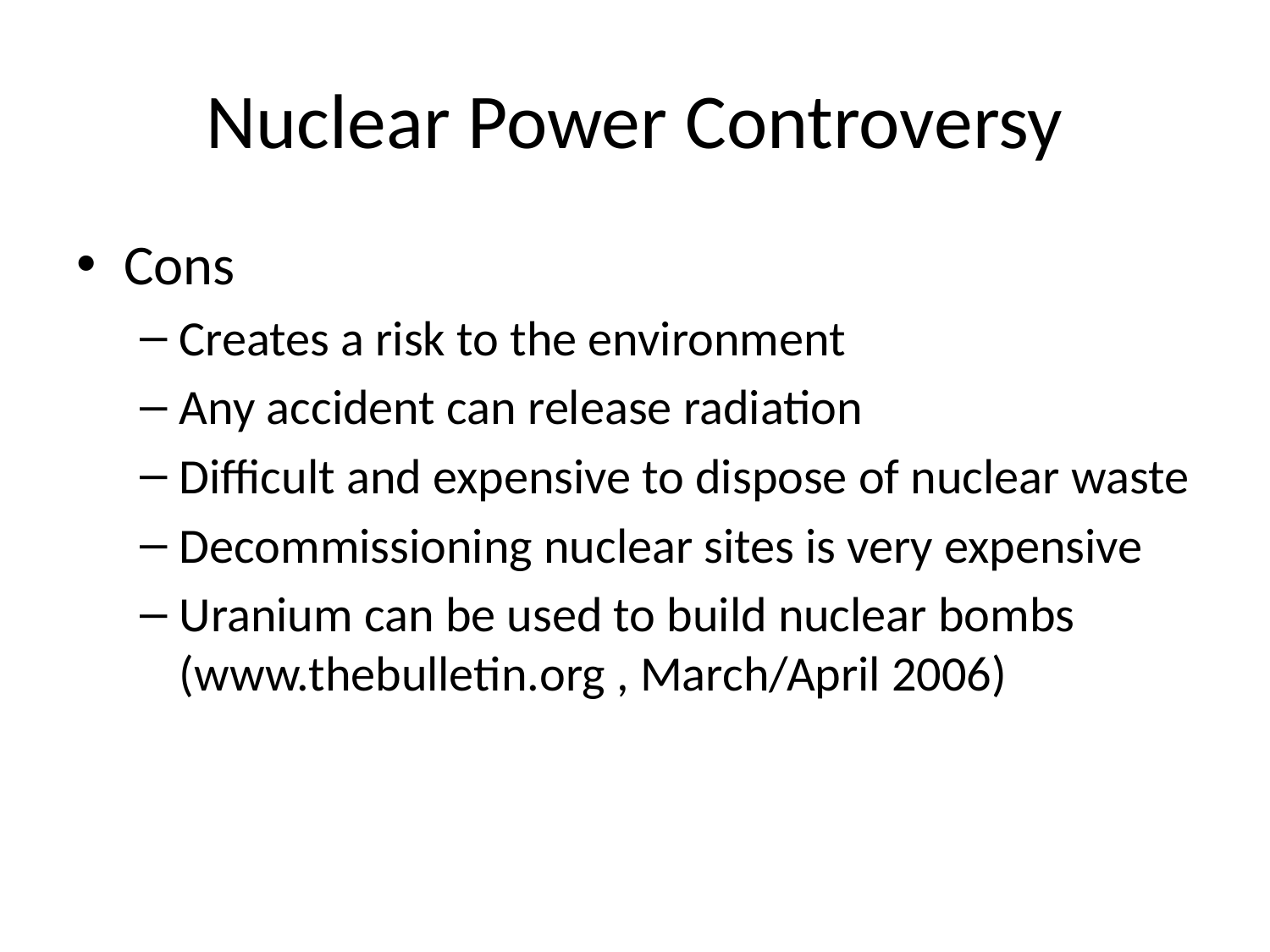

# Nuclear Power Controversy
Cons
Creates a risk to the environment
Any accident can release radiation
Difficult and expensive to dispose of nuclear waste
Decommissioning nuclear sites is very expensive
Uranium can be used to build nuclear bombs (www.thebulletin.org , March/April 2006)